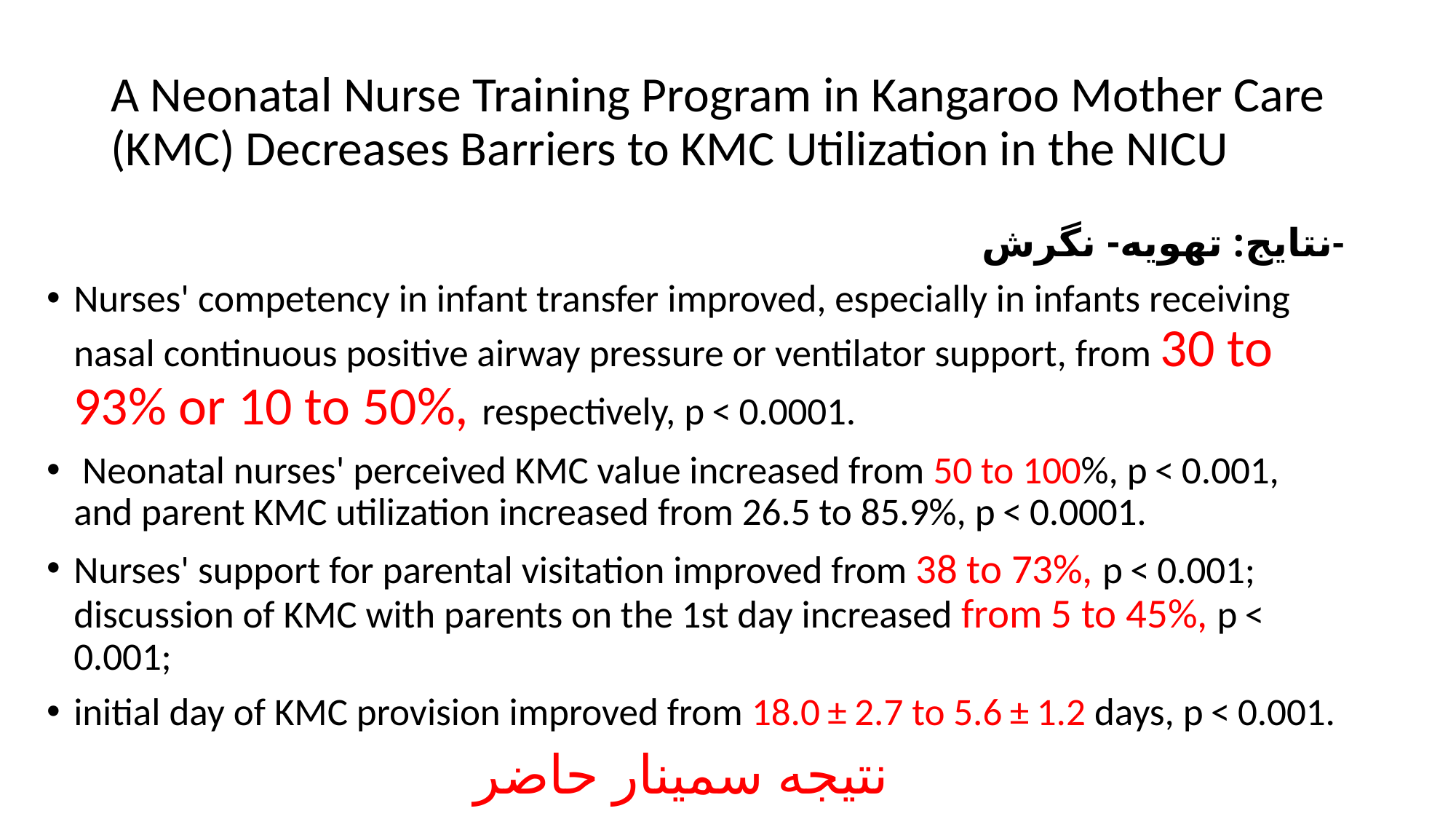

# A Neonatal Nurse Training Program in Kangaroo Mother Care (KMC) Decreases Barriers to KMC Utilization in the NICU
نتایج: تهویه- نگرش-
Nurses' competency in infant transfer improved, especially in infants receiving nasal continuous positive airway pressure or ventilator support, from 30 to 93% or 10 to 50%, respectively, p < 0.0001.
 Neonatal nurses' perceived KMC value increased from 50 to 100%, p < 0.001, and parent KMC utilization increased from 26.5 to 85.9%, p < 0.0001.
Nurses' support for parental visitation improved from 38 to 73%, p < 0.001; discussion of KMC with parents on the 1st day increased from 5 to 45%, p < 0.001;
initial day of KMC provision improved from 18.0 ± 2.7 to 5.6 ± 1.2 days, p < 0.001.
نتیجه سمینار حاضر